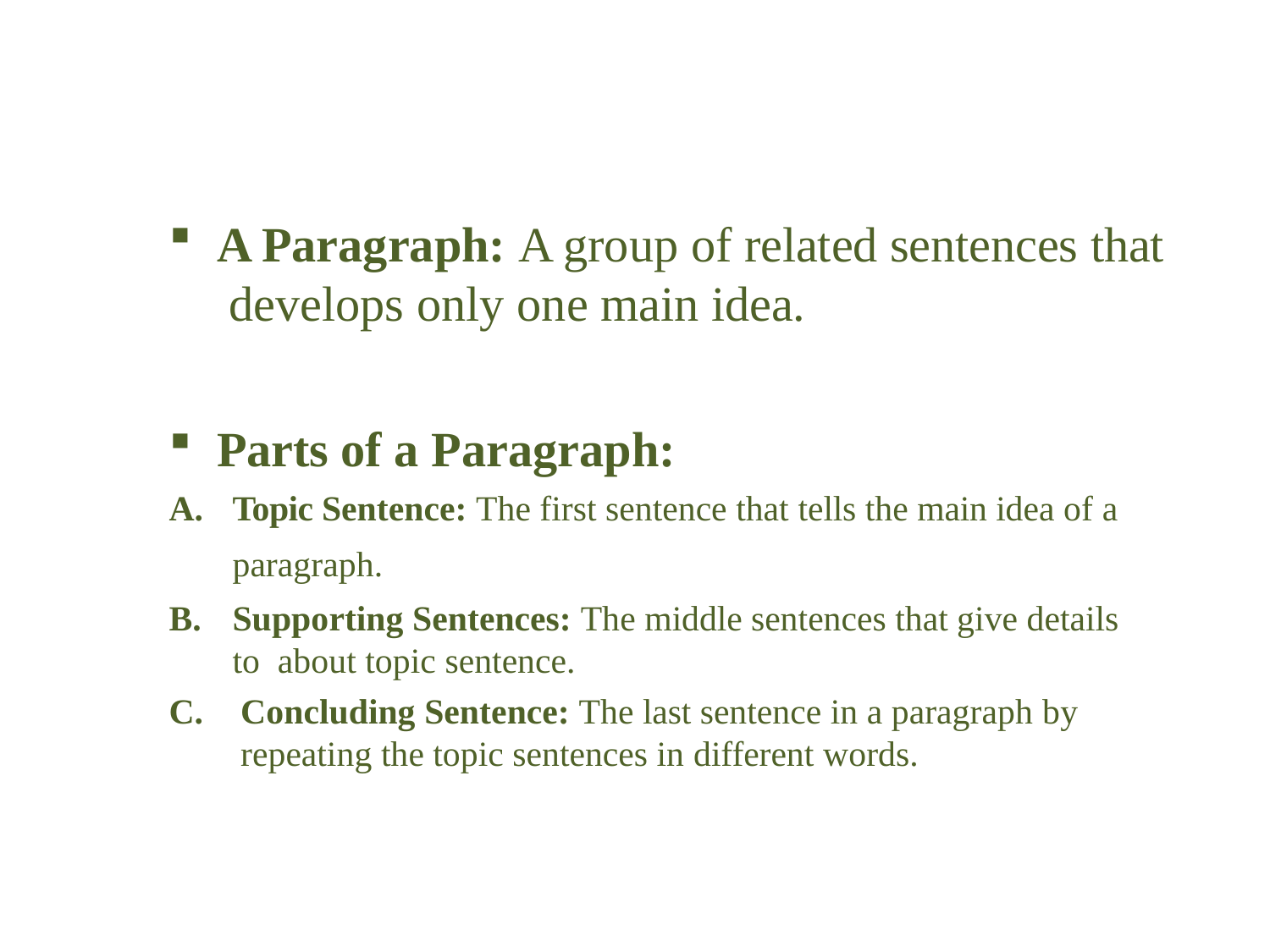

A Paragraph: A group of related sentences that  develops only one main idea.

Parts of a Paragraph:
Topic Sentence: The first sentence that tells the main idea of a
paragraph.
Supporting Sentences: The middle sentences that give details to  about topic sentence.
Concluding Sentence: The last sentence in a paragraph by
repeating the topic sentences in different words.